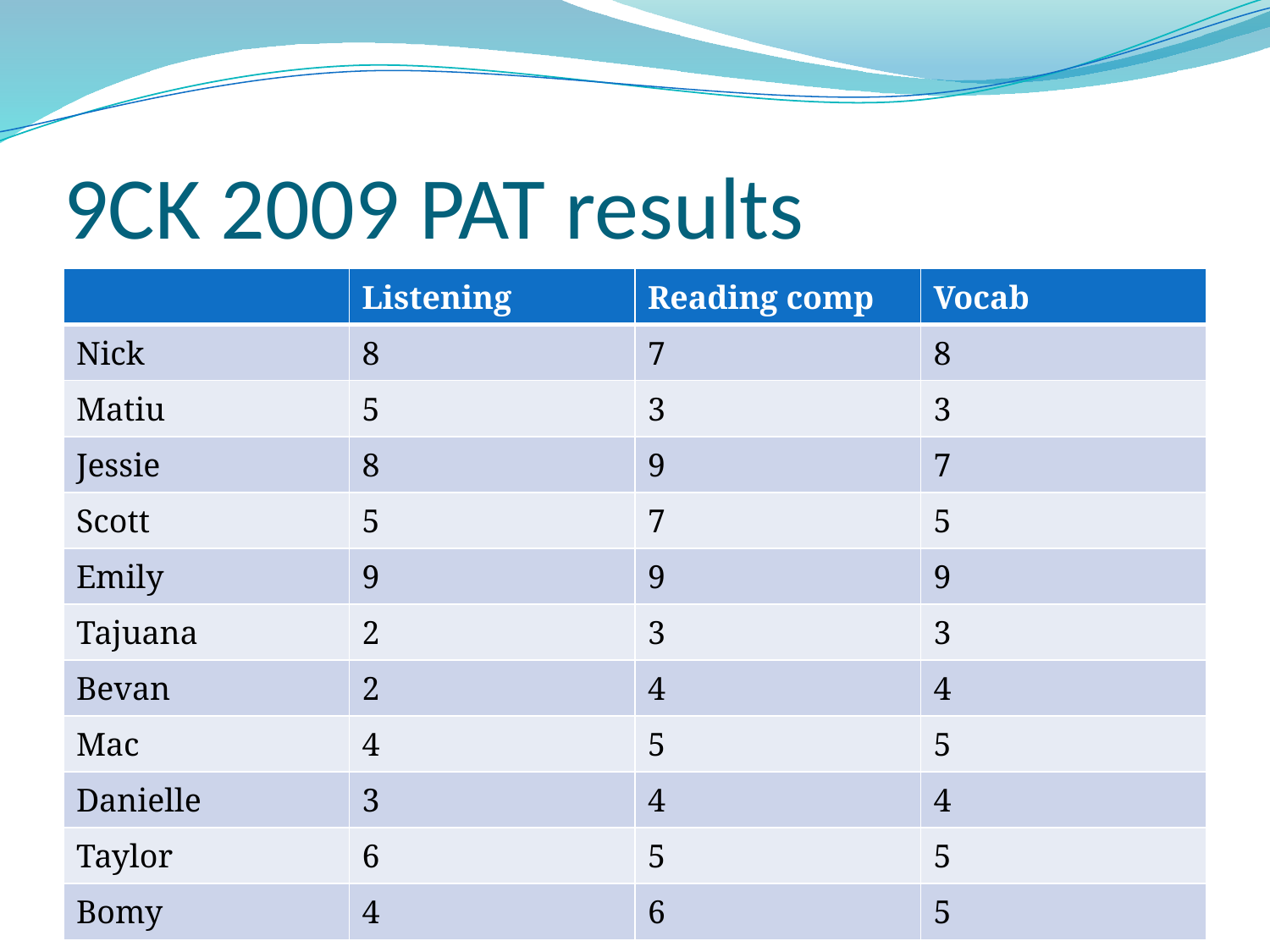

# 9CK 2009 PAT results
|  | Listening | Reading comp | Vocab |
| --- | --- | --- | --- |
| Nick | 8 | 7 | 8 |
| Matiu | 5 | 3 | 3 |
| Jessie | 8 | 9 | 7 |
| Scott | 5 | 7 | 5 |
| Emily | 9 | 9 | 9 |
| Tajuana | 2 | 3 | 3 |
| Bevan | 2 | 4 | 4 |
| Mac | 4 | 5 | 5 |
| Danielle | 3 | 4 | 4 |
| Taylor | 6 | 5 | 5 |
| Bomy | 4 | 6 | 5 |